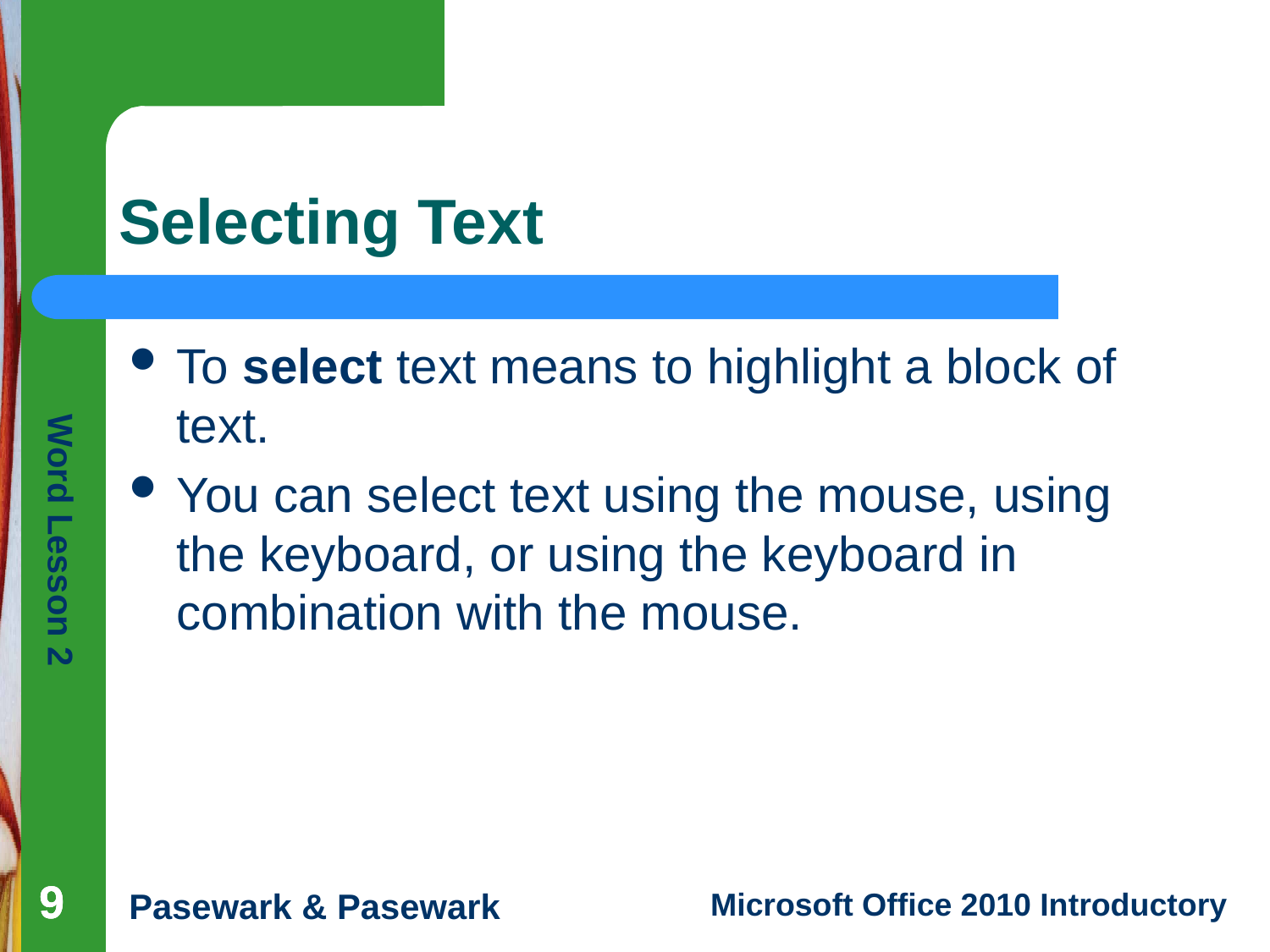

# Selecting Text
To select text means to highlight a block of text.
You can select text using the mouse, using the keyboard, or using the keyboard in combination with the mouse.
9
9
9